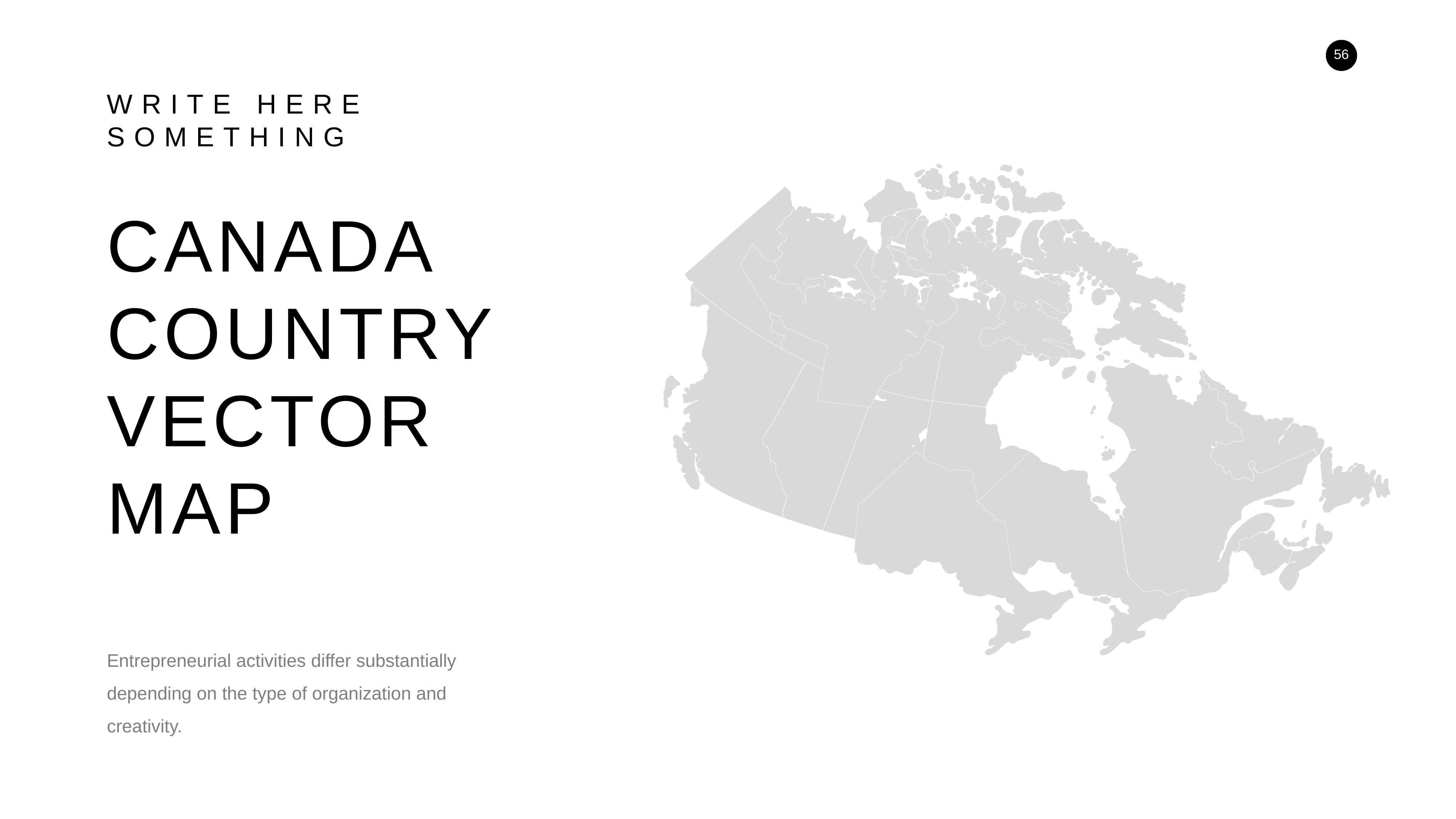

WRITE HERE SOMETHING

CANADA
COUNTRY
VECTOR MAP
Entrepreneurial activities differ substantially depending on the type of organization and creativity.